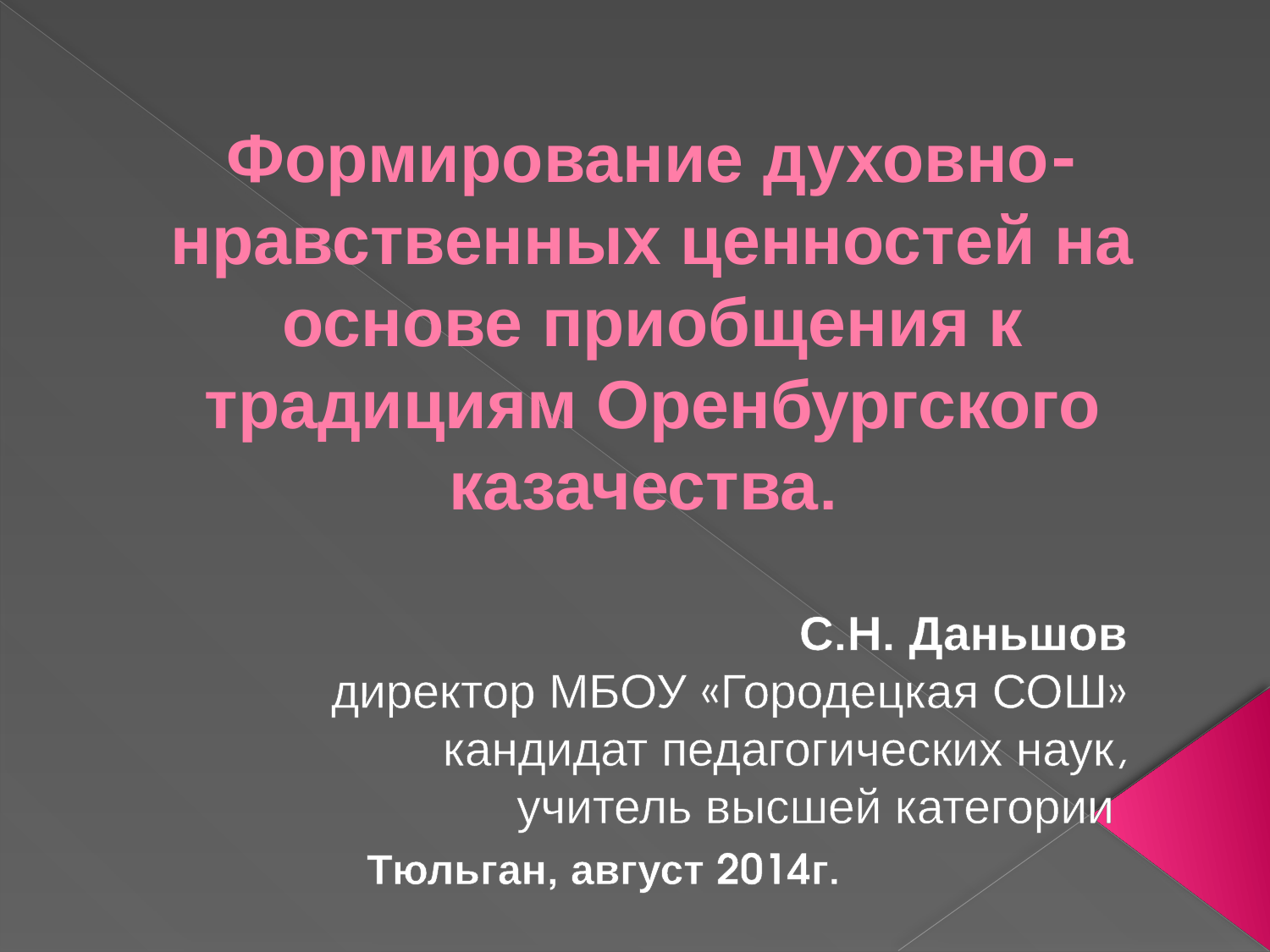

# Формирование духовно-нравственных ценностей на основе приобщения к традициям Оренбургского казачества.
С.Н. Даньшов
директор МБОУ «Городецкая СОШ»
кандидат педагогических наук,
учитель высшей категории
Тюльган, август 2014г.